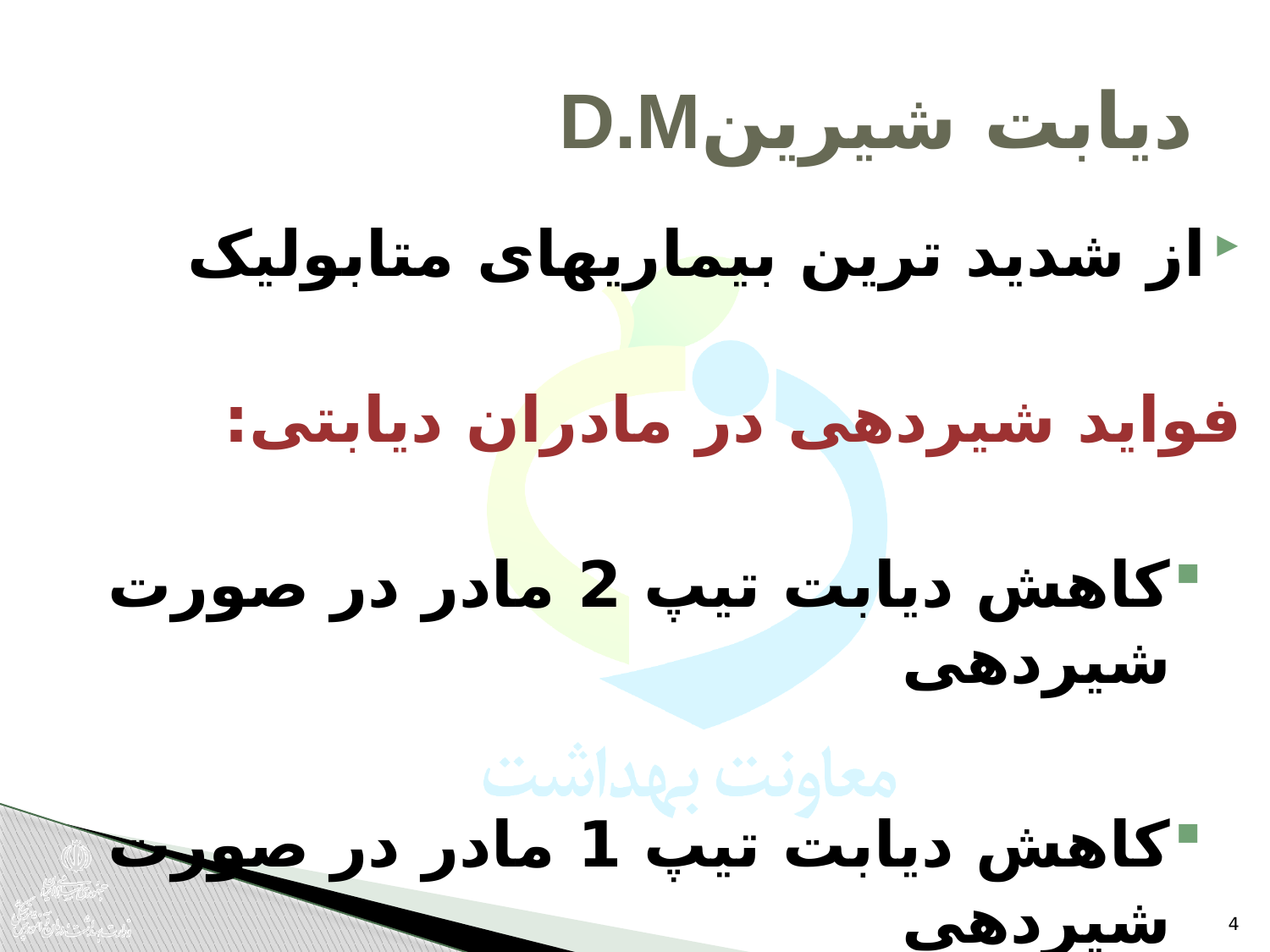

# دیابت شیرینD.M
از شدید ترین بیماریهای متابولیک

فواید شیردهی در مادران دیابتی:

کاهش دیابت تیپ 2 مادر در صورت شیردهی

کاهش دیابت تیپ 1 مادر در صورت شیردهی

4